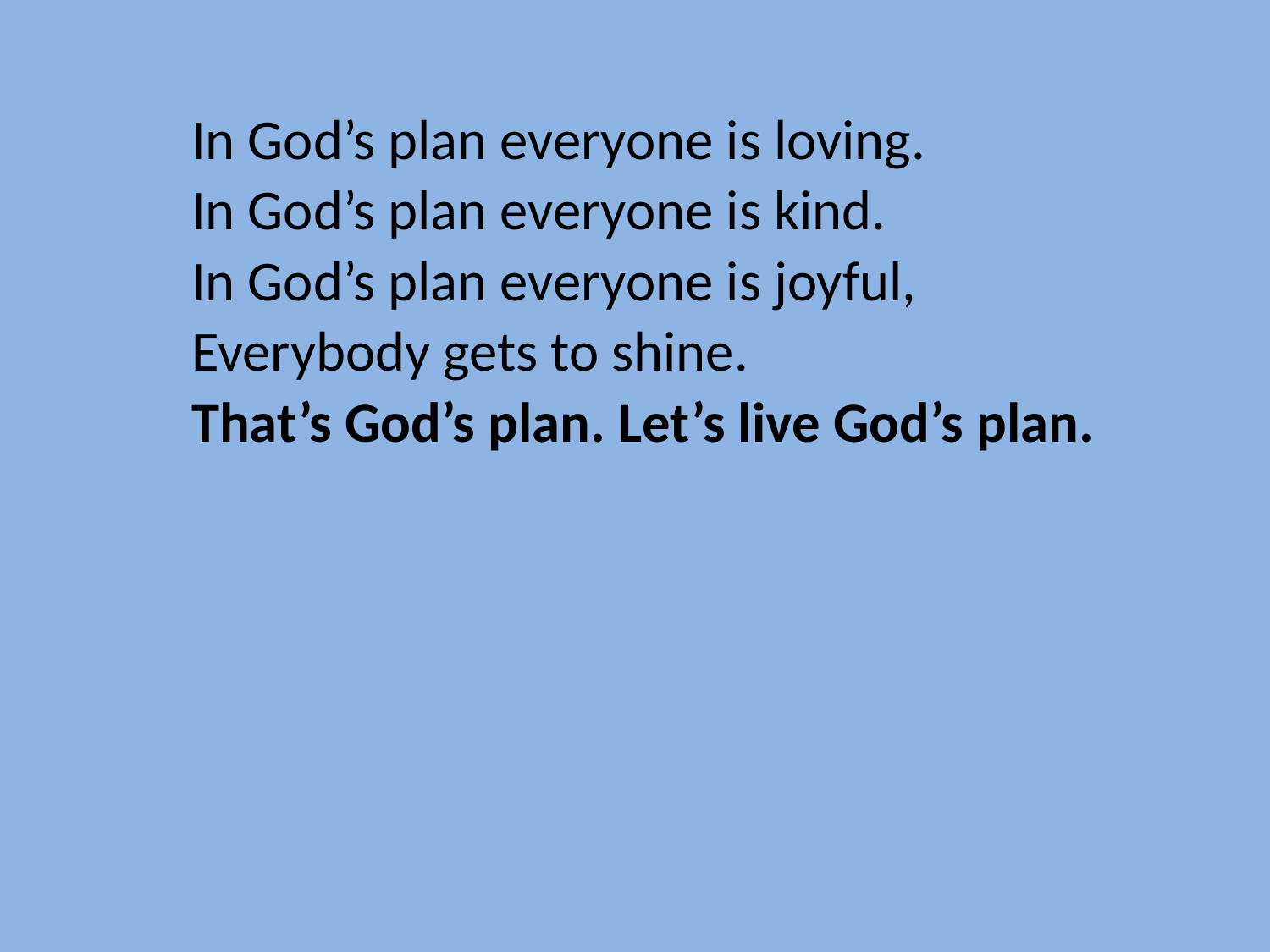

In God’s plan everyone is loving.
In God’s plan everyone is kind.
In God’s plan everyone is joyful,
Everybody gets to shine.
That’s God’s plan. Let’s live God’s plan.